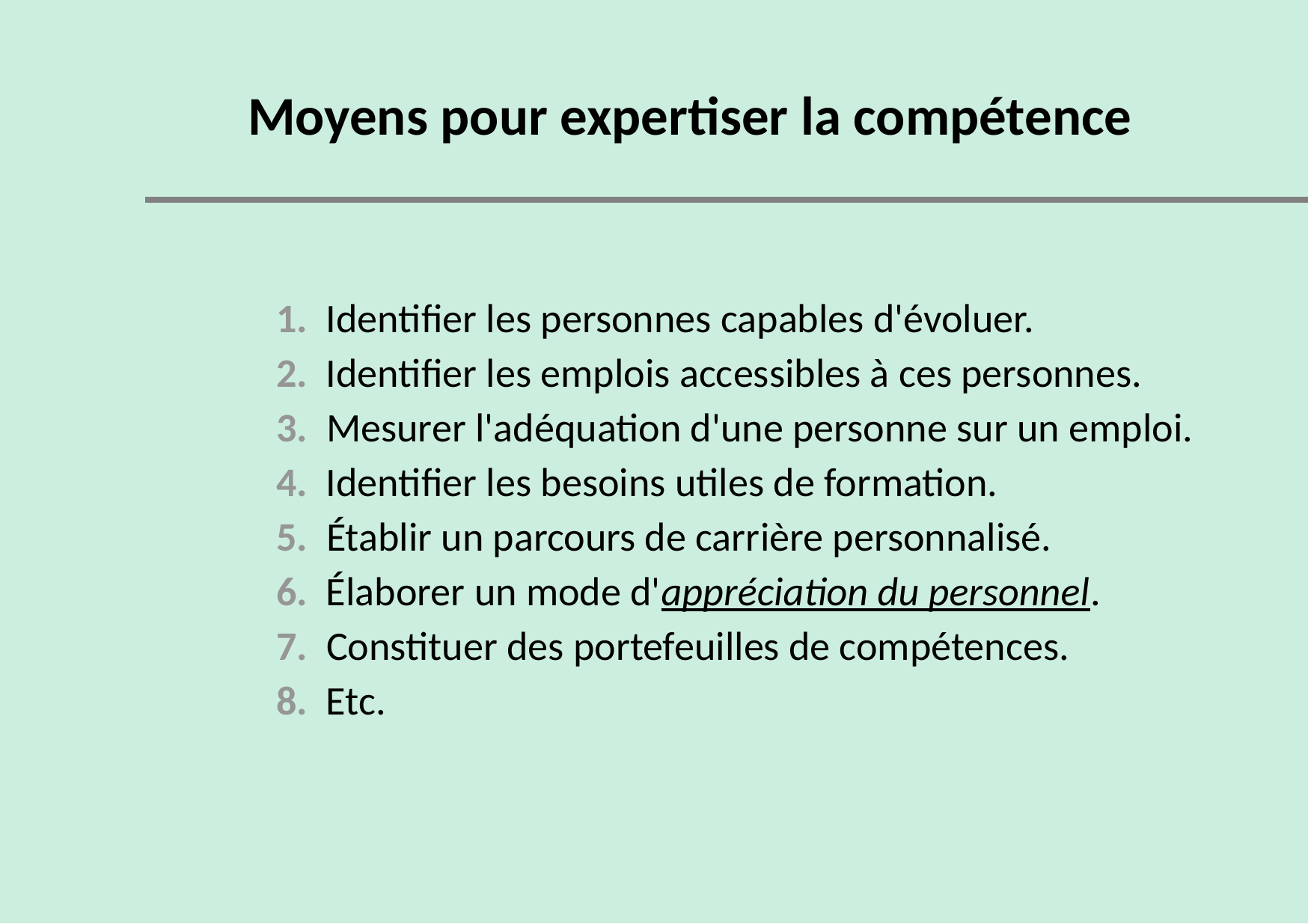

Moyens pour expertiser la compétence

1.  Identifier les personnes capables d'évoluer.
2.  Identifier les emplois accessibles à ces personnes.
3.  Mesurer l'adéquation d'une personne sur un emploi.
4.  Identifier les besoins utiles de formation.
5.  Établir un parcours de carrière personnalisé.
6.  Élaborer un mode d'appréciation du personnel.
7.  Constituer des portefeuilles de compétences.
8.  Etc.